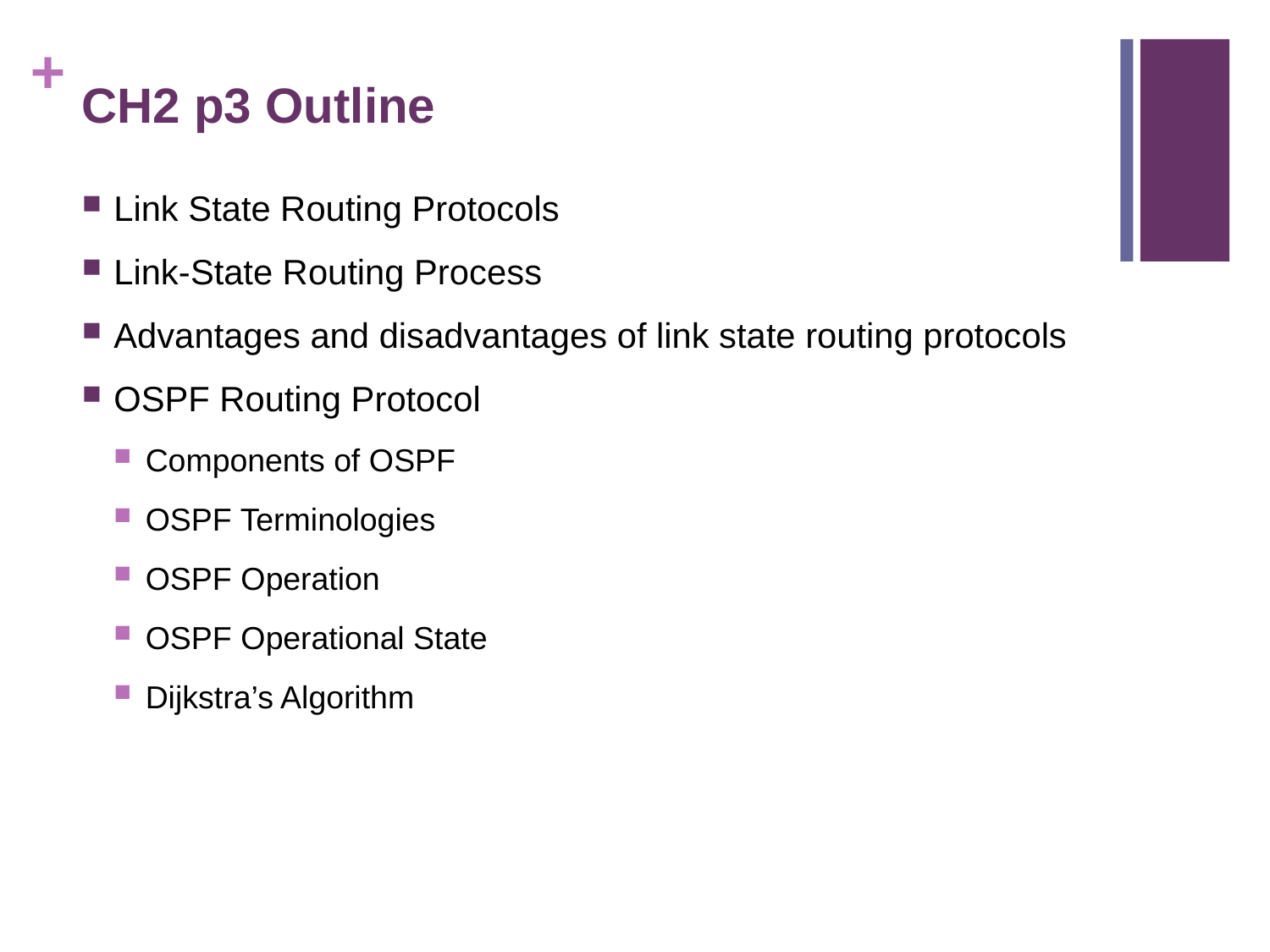

# CH2 p3 Outline
Link State Routing Protocols
Link-State Routing Process
Advantages and disadvantages of link state routing protocols
OSPF Routing Protocol
Components of OSPF
OSPF Terminologies
OSPF Operation
OSPF Operational State
Dijkstra’s Algorithm